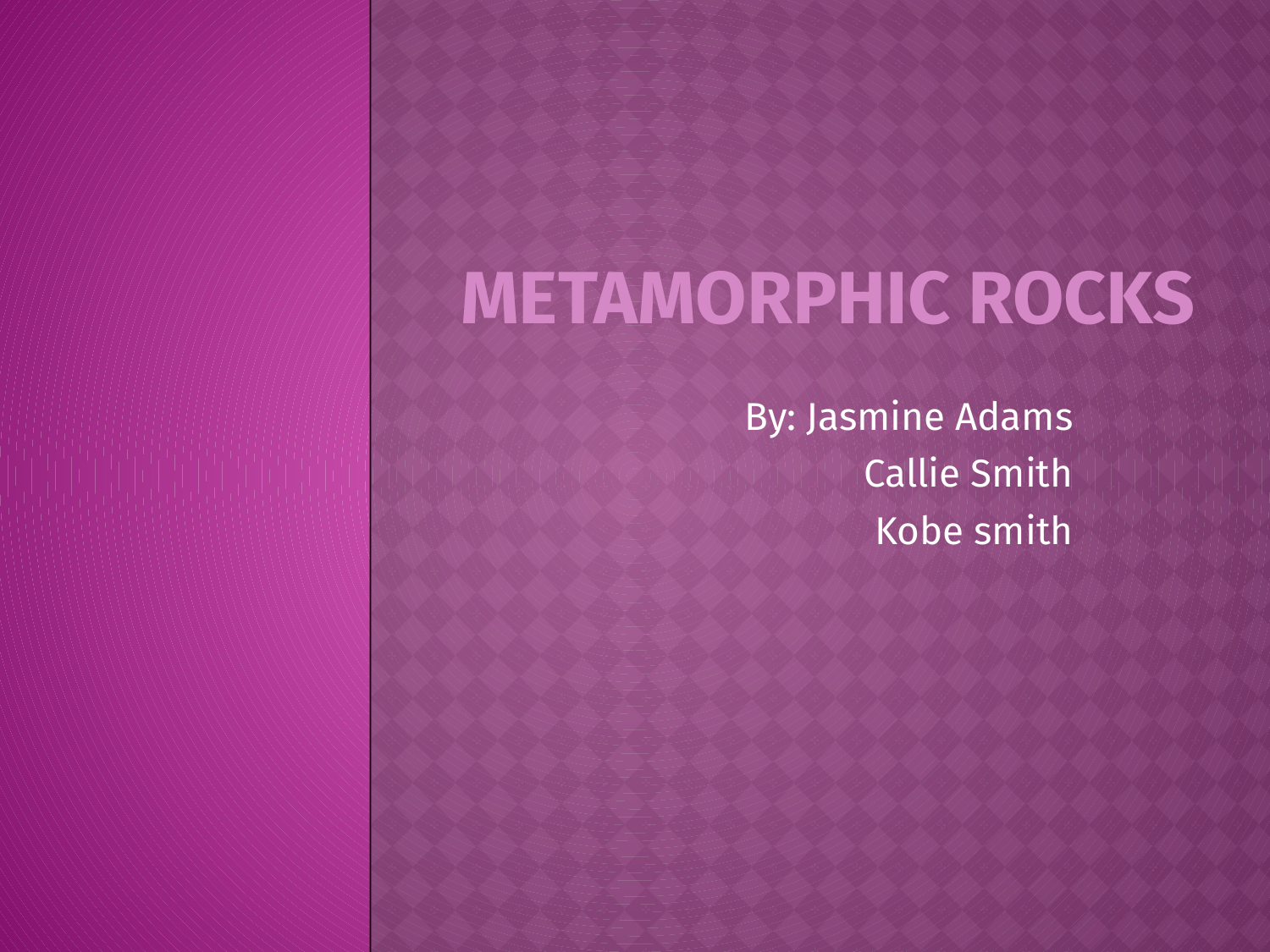

# Metamorphic Rocks
By: Jasmine Adams
Callie Smith
Kobe smith